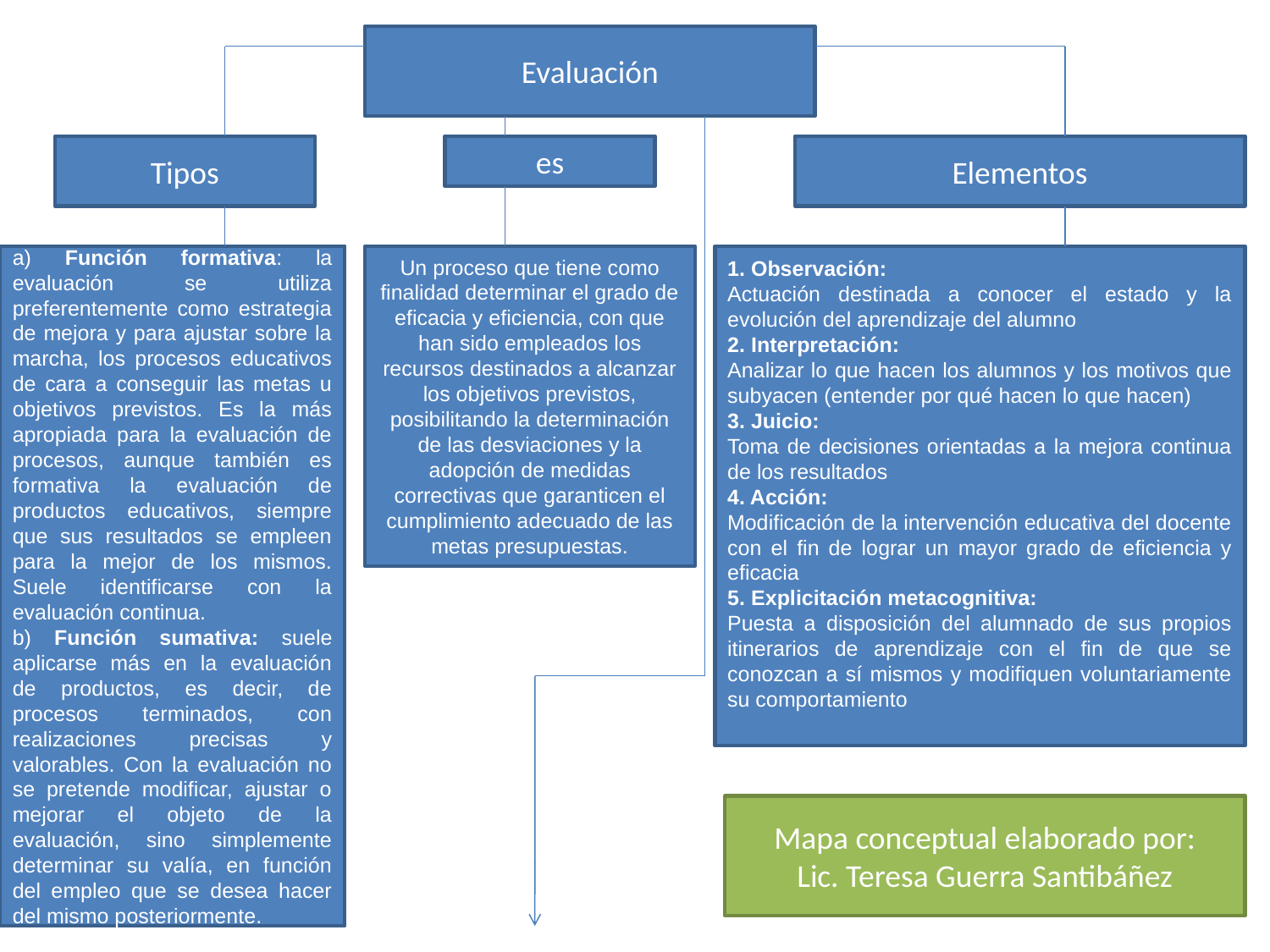

Evaluación
Tipos
es
Elementos
a) Función formativa: la evaluación se utiliza preferentemente como estrategia de mejora y para ajustar sobre la marcha, los procesos educativos de cara a conseguir las metas u objetivos previstos. Es la más apropiada para la evaluación de procesos, aunque también es formativa la evaluación de productos educativos, siempre que sus resultados se empleen para la mejor de los mismos. Suele identificarse con la evaluación continua.
b) Función sumativa: suele aplicarse más en la evaluación de productos, es decir, de procesos terminados, con realizaciones precisas y valorables. Con la evaluación no se pretende modificar, ajustar o mejorar el objeto de la evaluación, sino simplemente determinar su valía, en función del empleo que se desea hacer del mismo posteriormente.
Un proceso que tiene como finalidad determinar el grado de eficacia y eficiencia, con que han sido empleados los recursos destinados a alcanzar los objetivos previstos, posibilitando la determinación de las desviaciones y la adopción de medidas correctivas que garanticen el cumplimiento adecuado de las metas presupuestas.
1. Observación:
Actuación destinada a conocer el estado y la evolución del aprendizaje del alumno
2. Interpretación:
Analizar lo que hacen los alumnos y los motivos que subyacen (entender por qué hacen lo que hacen)
3. Juicio:
Toma de decisiones orientadas a la mejora continua de los resultados
4. Acción:
Modificación de la intervención educativa del docente con el fin de lograr un mayor grado de eficiencia y eficacia
5. Explicitación metacognitiva:
Puesta a disposición del alumnado de sus propios itinerarios de aprendizaje con el fin de que se conozcan a sí mismos y modifiquen voluntariamente su comportamiento

Mapa conceptual elaborado por:
Lic. Teresa Guerra Santibáñez